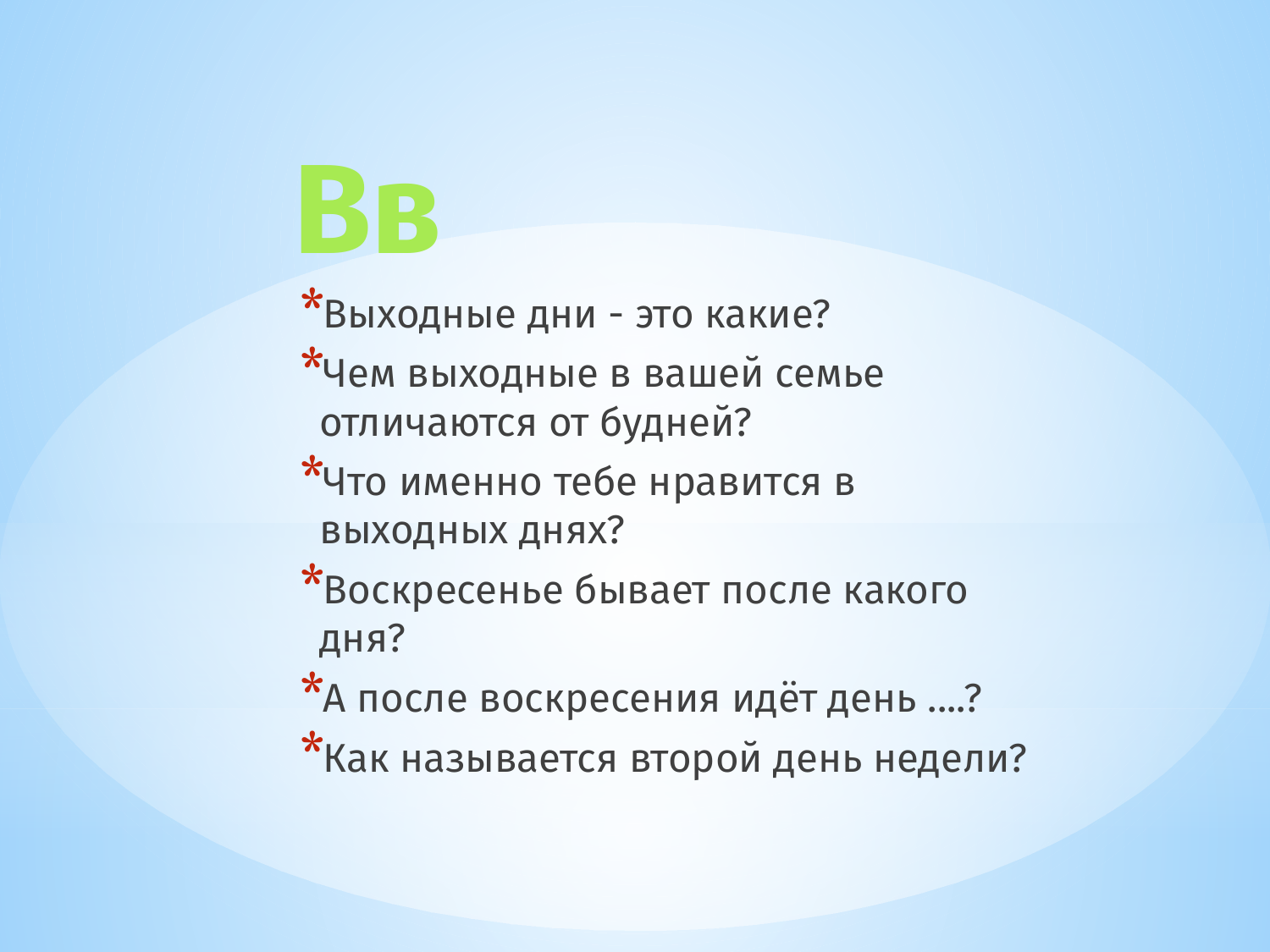

# Вв
Выходные дни - это какие?
Чем выходные в вашей семье отличаются от будней?
Что именно тебе нравится в выходных днях?
Воскресенье бывает после какого дня?
А после воскресения идёт день ....?
Как называется второй день недели?